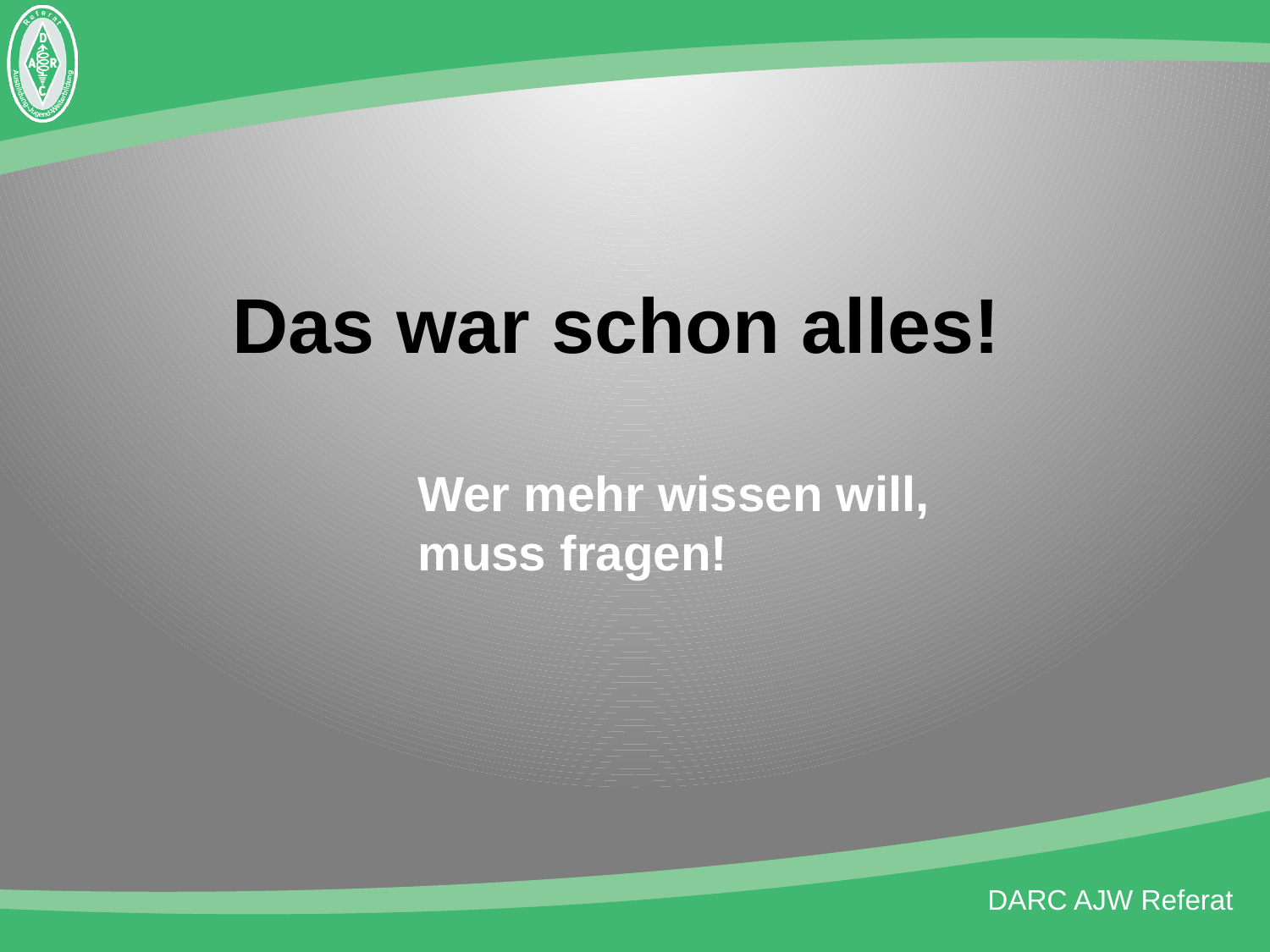

# Das war schon alles!
Wer mehr wissen will, muss fragen!